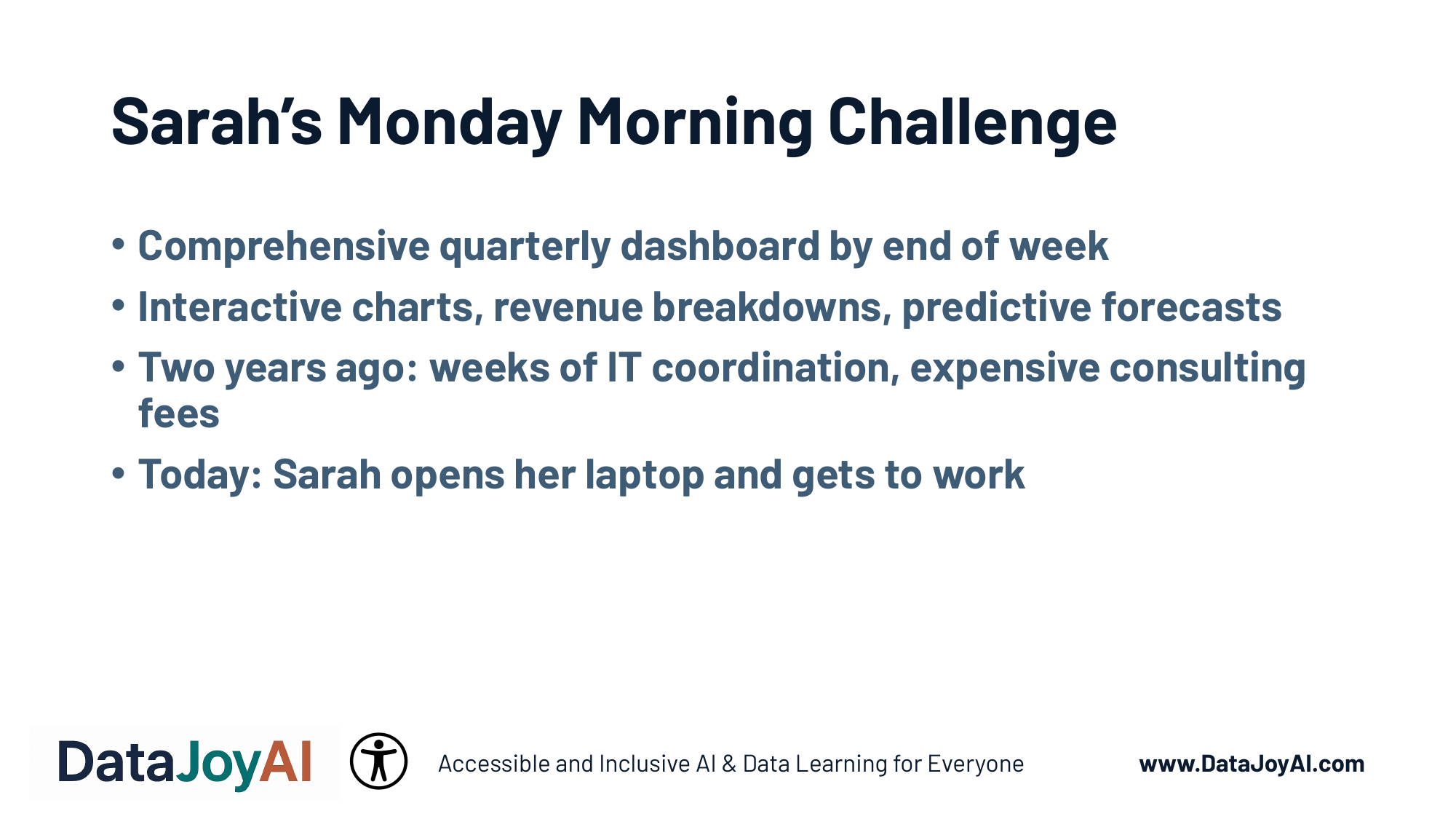

# Sarah’s Monday Morning Challenge
Comprehensive quarterly dashboard by end of week
Interactive charts, revenue breakdowns, predictive forecasts
Two years ago: weeks of IT coordination, expensive consulting fees
Today: Sarah opens her laptop and gets to work